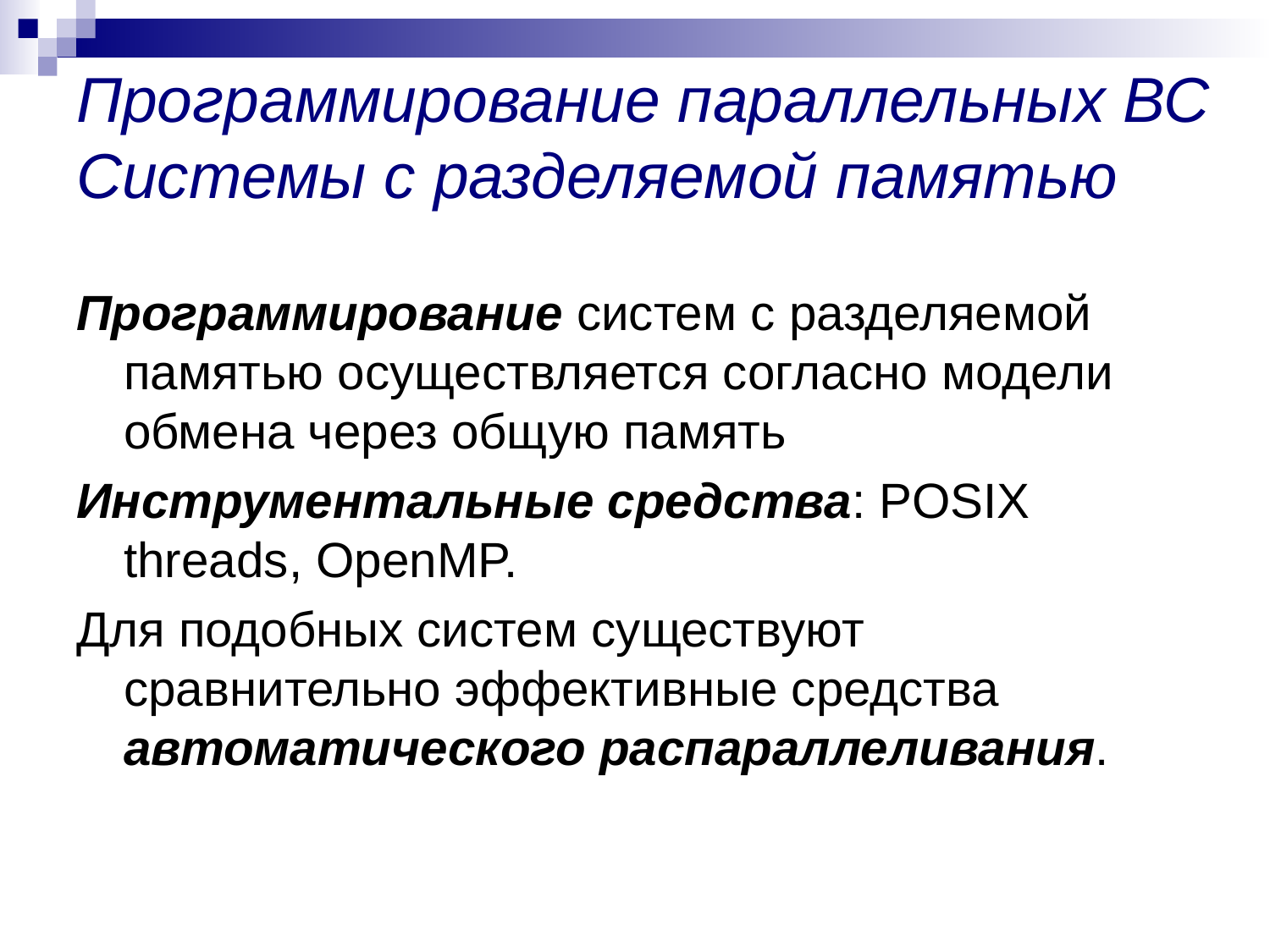

# Программирование параллельных ВС Системы с разделяемой памятью
Программирование систем с разделяемой памятью осуществляется согласно модели обмена через общую память
Инструментальные средства: POSIX threads, OpenMP.
Для подобных систем существуют сравнительно эффективные средства автоматического распараллеливания.